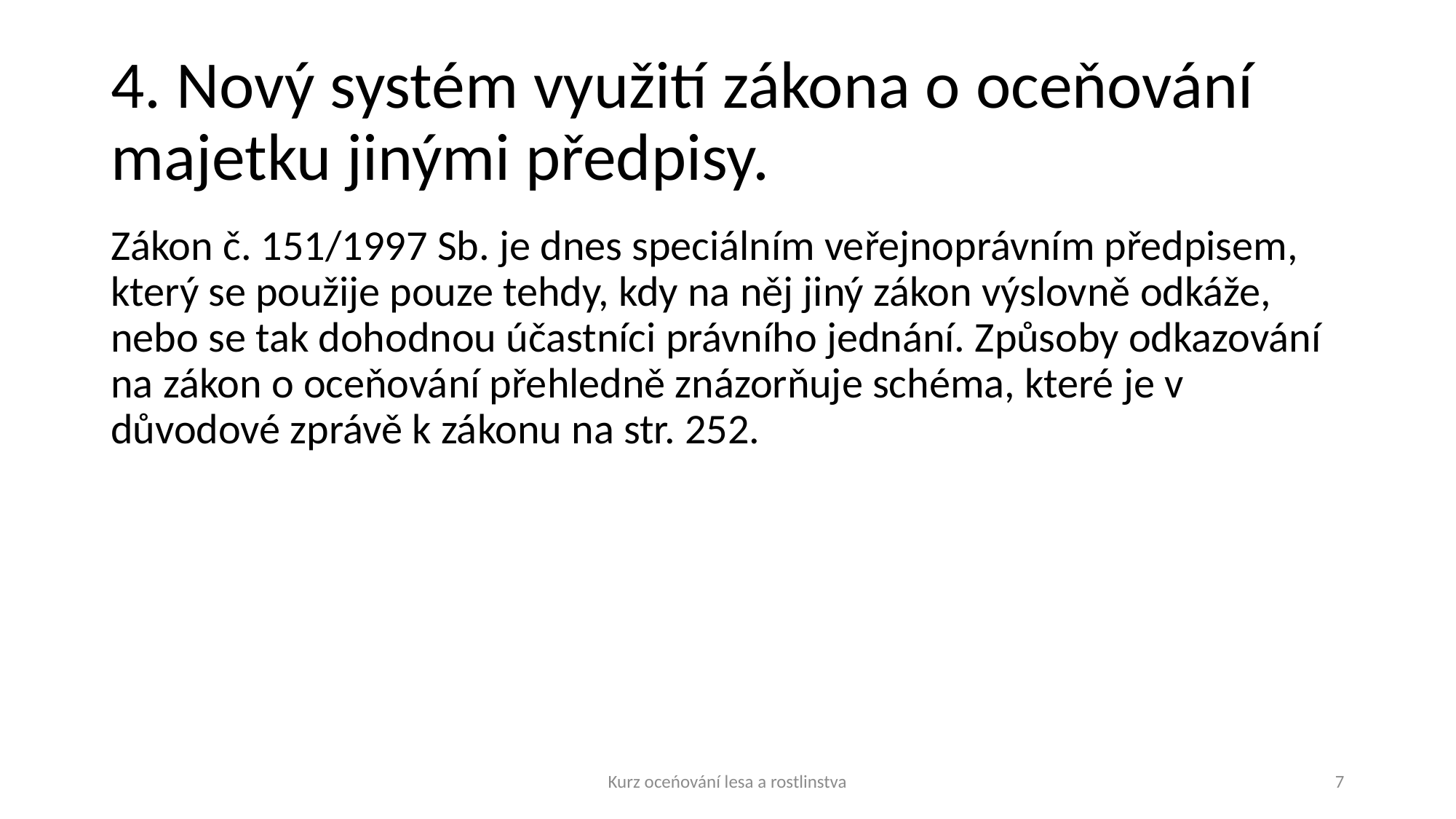

# 4. Nový systém využití zákona o oceňování majetku jinými předpisy.
Zákon č. 151/1997 Sb. je dnes speciálním veřejnoprávním předpisem, který se použije pouze tehdy, kdy na něj jiný zákon výslovně odkáže, nebo se tak dohodnou účastníci právního jednání. Způsoby odkazování na zákon o oceňování přehledně znázorňuje schéma, které je v důvodové zprávě k zákonu na str. 252.
Kurz oceńování lesa a rostlinstva
7